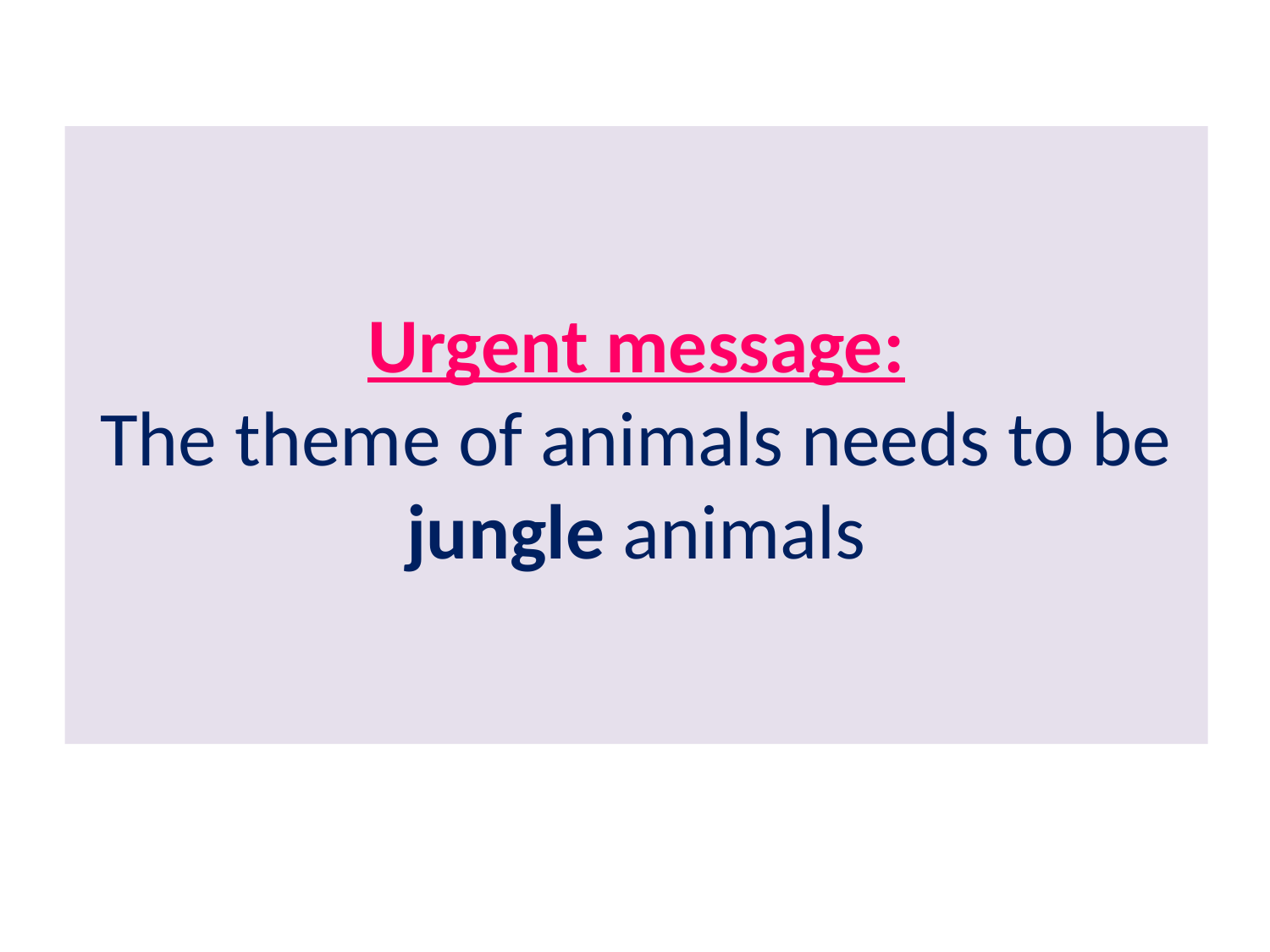

# Urgent message: The theme of animals needs to be jungle animals